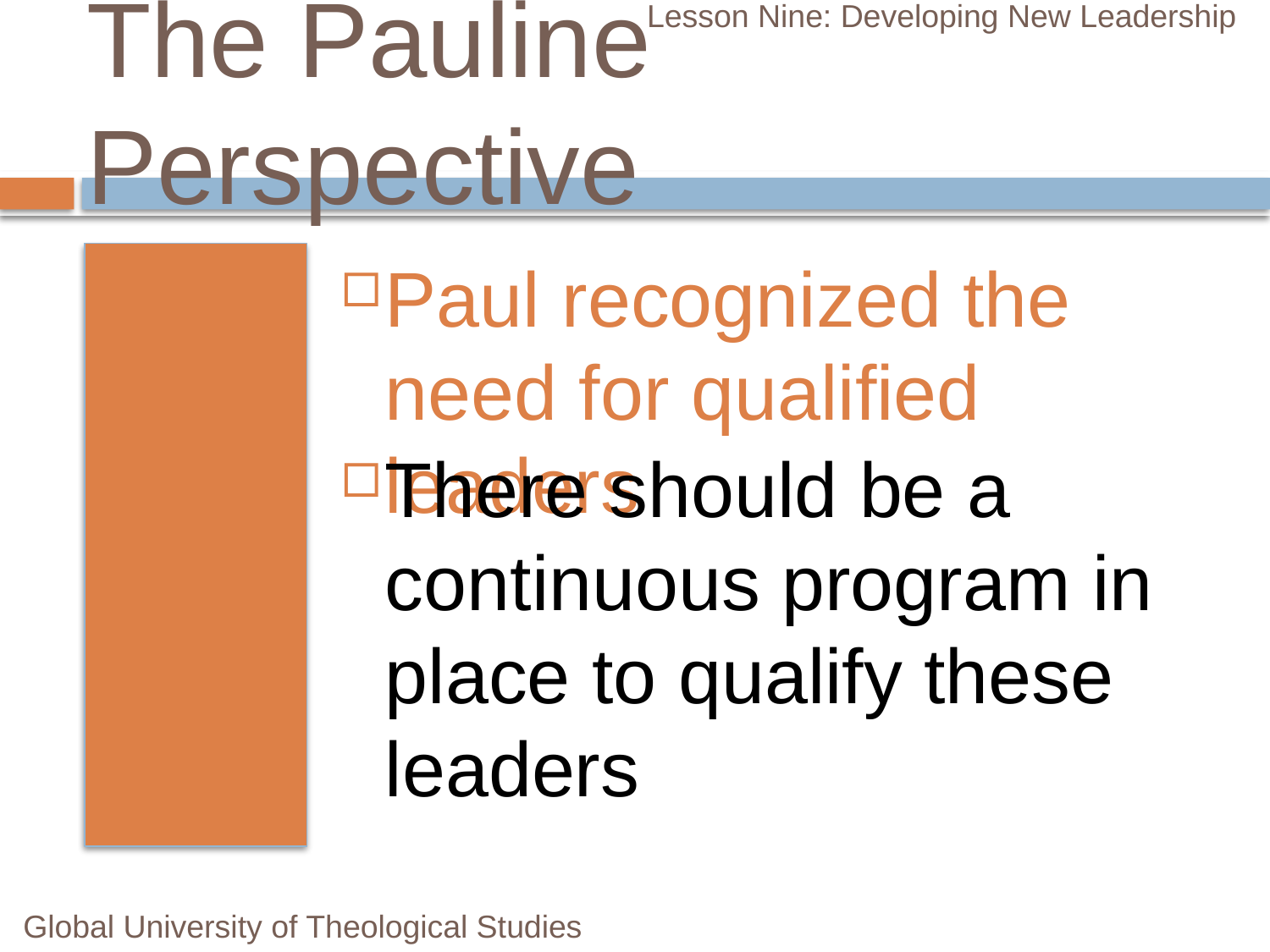

Lesson Nine: Developing New Leadership
# The Pauline Perspective

Paul recognized the need for qualified leaders
There should be a continuous program in place to qualify these leaders
Global University of Theological Studies